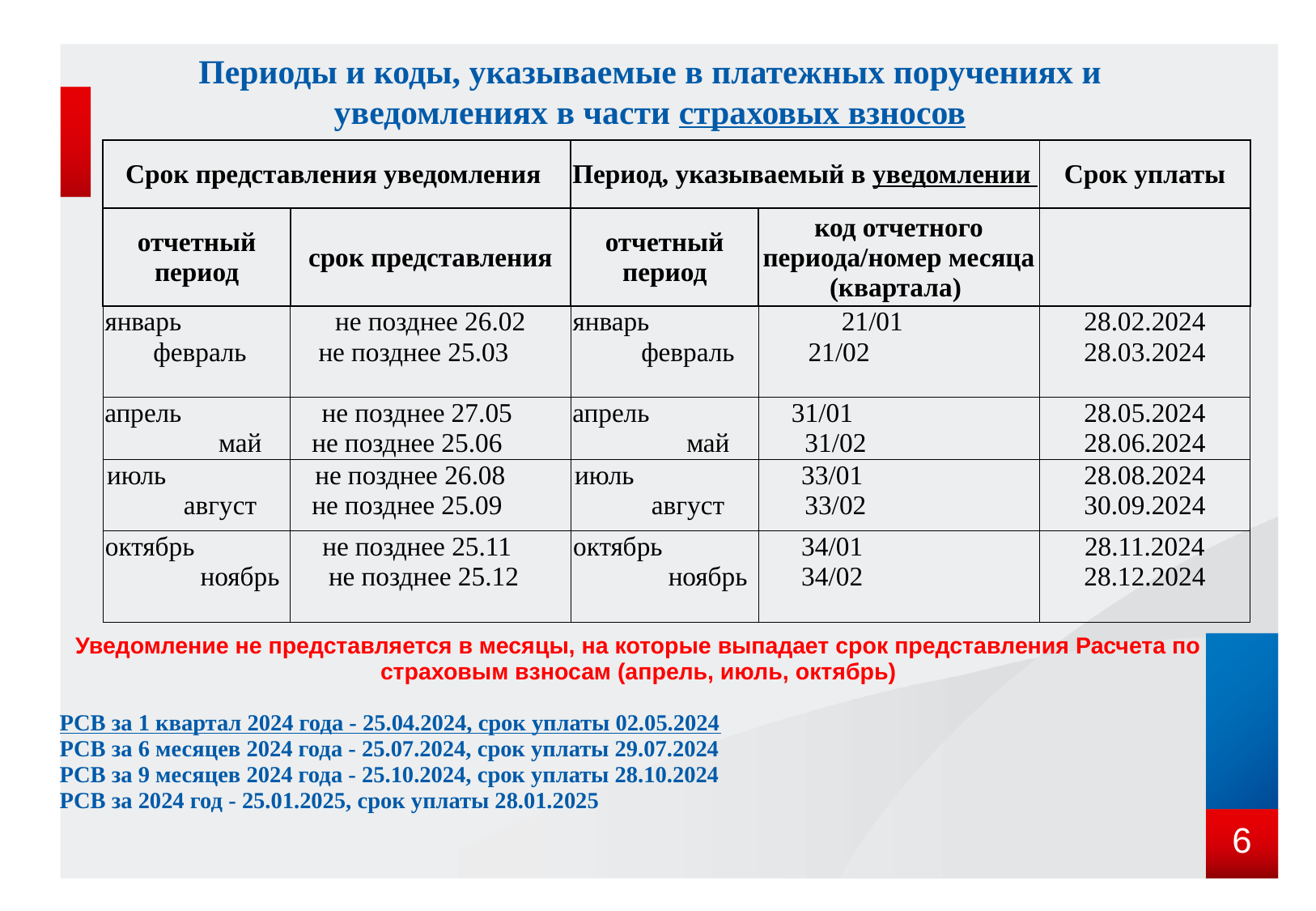

# Периоды и коды, указываемые в платежных поручениях и уведомлениях в части страховых взносов
| Срок представления уведомления |  | Период, указываемый в уведомлении |  | Срок уплаты |
| --- | --- | --- | --- | --- |
| отчетный период | срок представления | отчетный период | код отчетного периода/номер месяца (квартала) |  |
| январь февраль | не позднее 26.02 не позднее 25.03 | январь февраль | 21/01 21/02 | 28.02.2024 28.03.2024 |
| апрель май | не позднее 27.05 не позднее 25.06 | апрель май | 31/01 31/02 | 28.05.2024 28.06.2024 |
| июль август | не позднее 26.08 не позднее 25.09 | июль август | 33/01 33/02 | 28.08.2024 30.09.2024 |
| октябрь ноябрь | не позднее 25.11 не позднее 25.12 | октябрь ноябрь | 34/01 34/02 | 28.11.2024 28.12.2024 |
Уведомление не представляется в месяцы, на которые выпадает срок представления Расчета по страховым взносам (апрель, июль, октябрь)

РСВ за 1 квартал 2024 года - 25.04.2024, срок уплаты 02.05.2024
РСВ за 6 месяцев 2024 года - 25.07.2024, срок уплаты 29.07.2024
РСВ за 9 месяцев 2024 года - 25.10.2024, срок уплаты 28.10.2024
РСВ за 2024 год - 25.01.2025, срок уплаты 28.01.2025

6